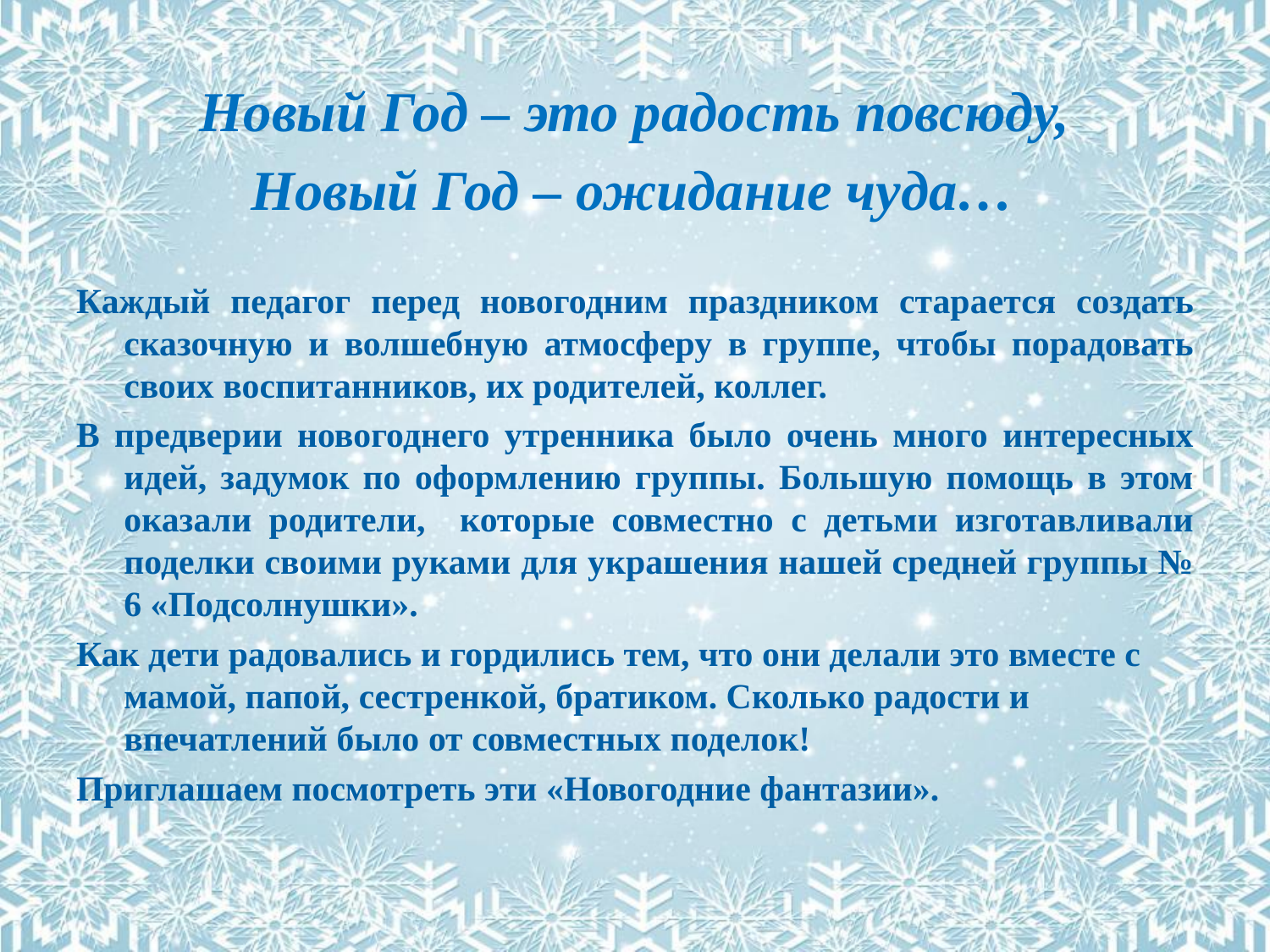

Новый Год – это радость повсюду,
Новый Год – ожидание чуда…

Каждый педагог перед новогодним праздником старается создать сказочную и волшебную атмосферу в группе, чтобы порадовать своих воспитанников, их родителей, коллег.
В предверии новогоднего утренника было очень много интересных идей, задумок по оформлению группы. Большую помощь в этом оказали родители,  которые совместно с детьми изготавливали поделки своими руками для украшения нашей средней группы № 6 «Подсолнушки».
Как дети радовались и гордились тем, что они делали это вместе с мамой, папой, сестренкой, братиком. Сколько радости и впечатлений было от совместных поделок!
Приглашаем посмотреть эти «Новогодние фантазии».